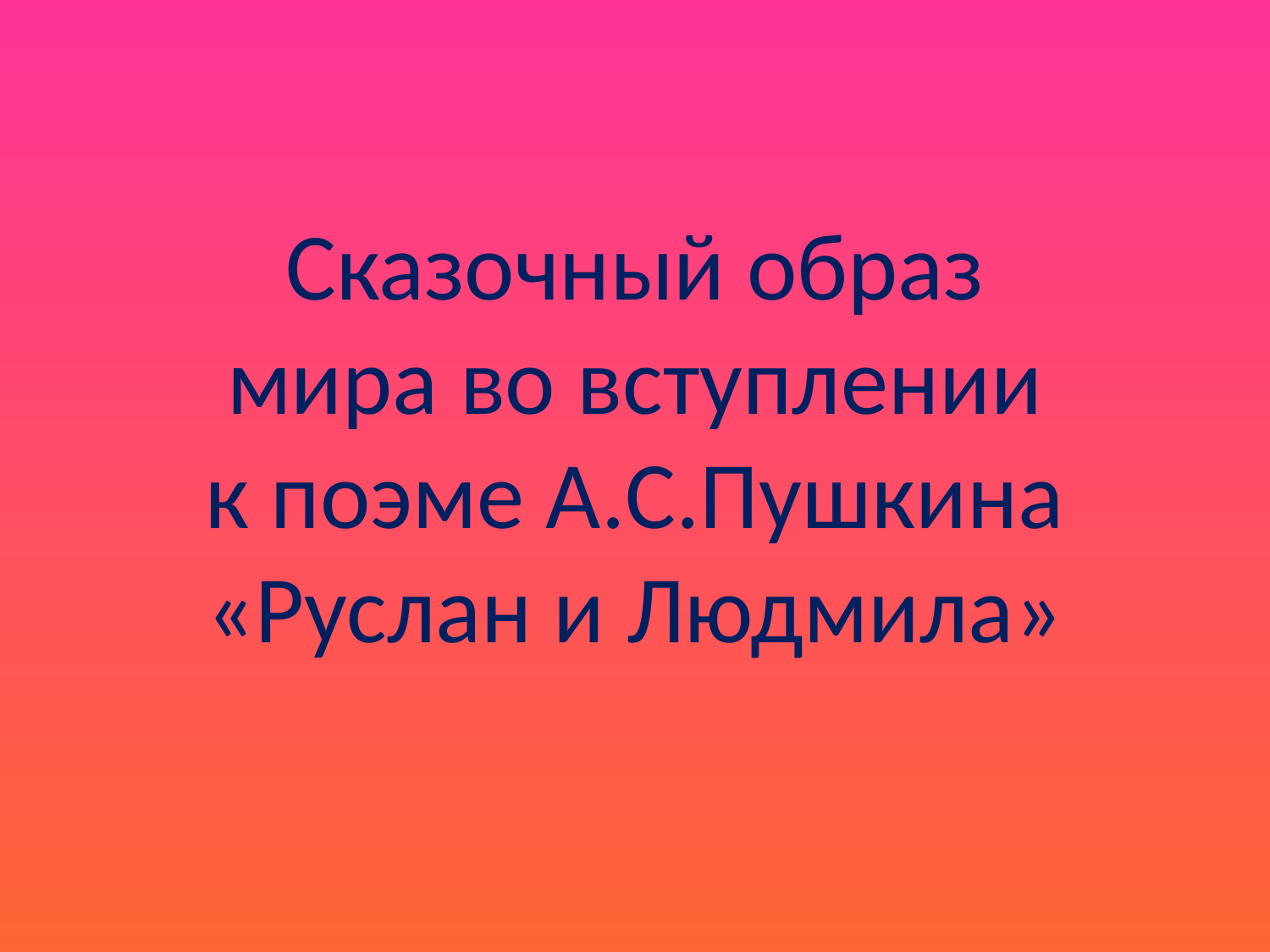

Сказочный образ мира во вступлении к поэме А.С.Пушкина «Руслан и Людмила»